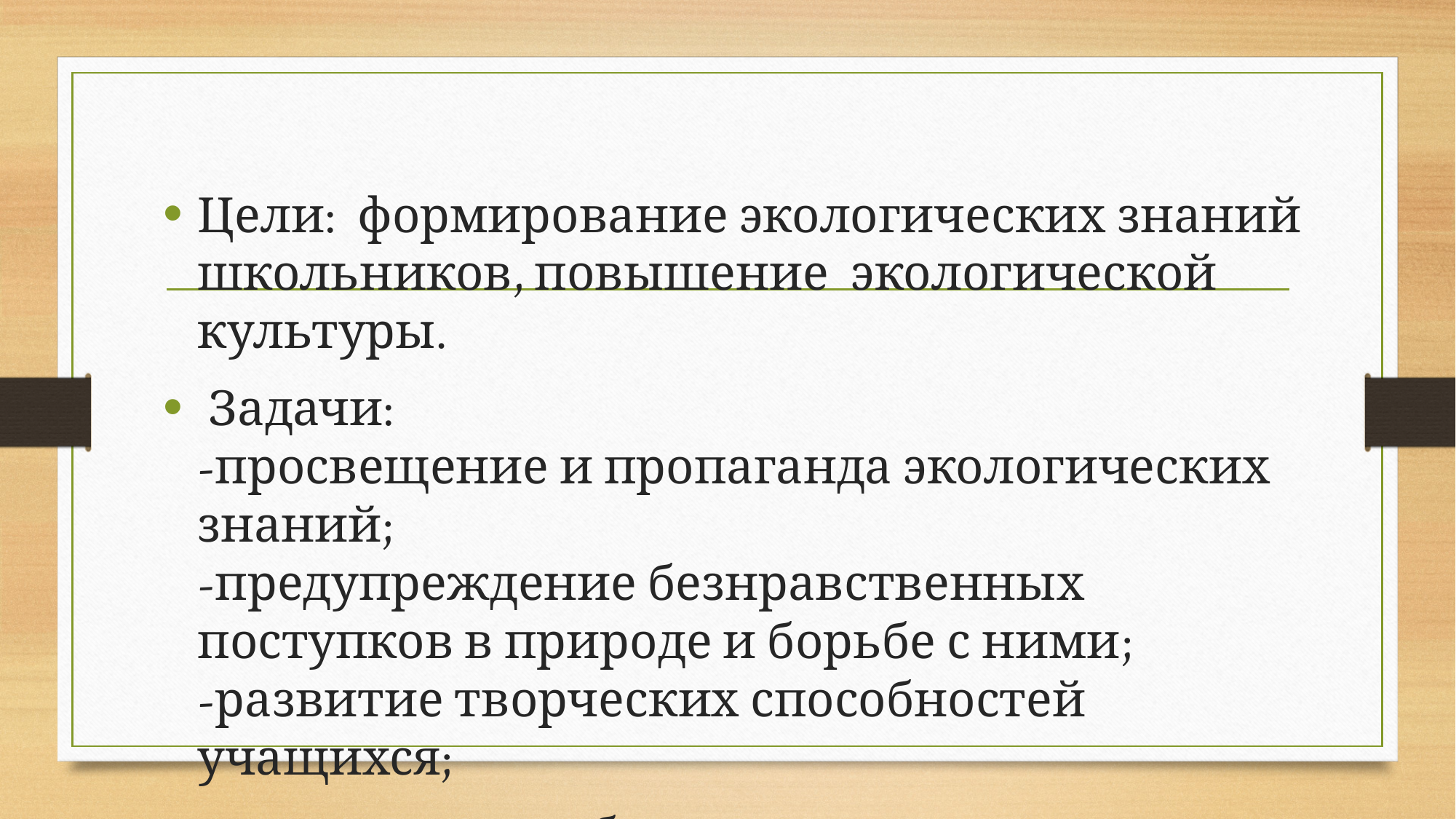

#
Цели:  формирование экологических знаний школьников, повышение  экологической культуры.
 Задачи:
-просвещение и пропаганда экологических знаний;
-предупреждение безнравственных поступков в природе и борьбе с ними;
-развитие творческих способностей учащихся;
-воспитание любви к природе.